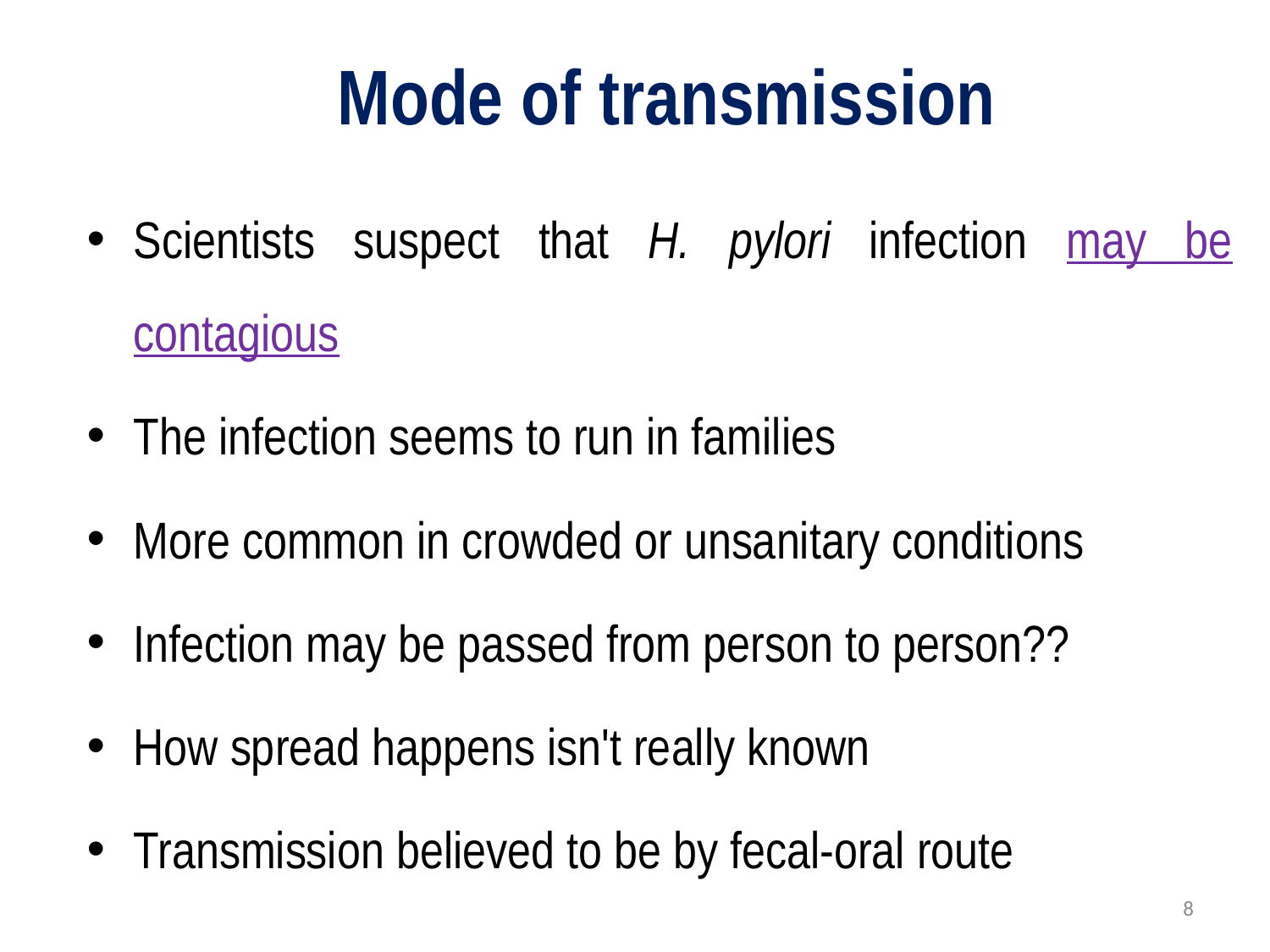

# Mode of transmission
Scientists suspect that H. pylori infection may be contagious
The infection seems to run in families
More common in crowded or unsanitary conditions
Infection may be passed from person to person??
How spread happens isn't really known
Transmission believed to be by fecal-oral route

8